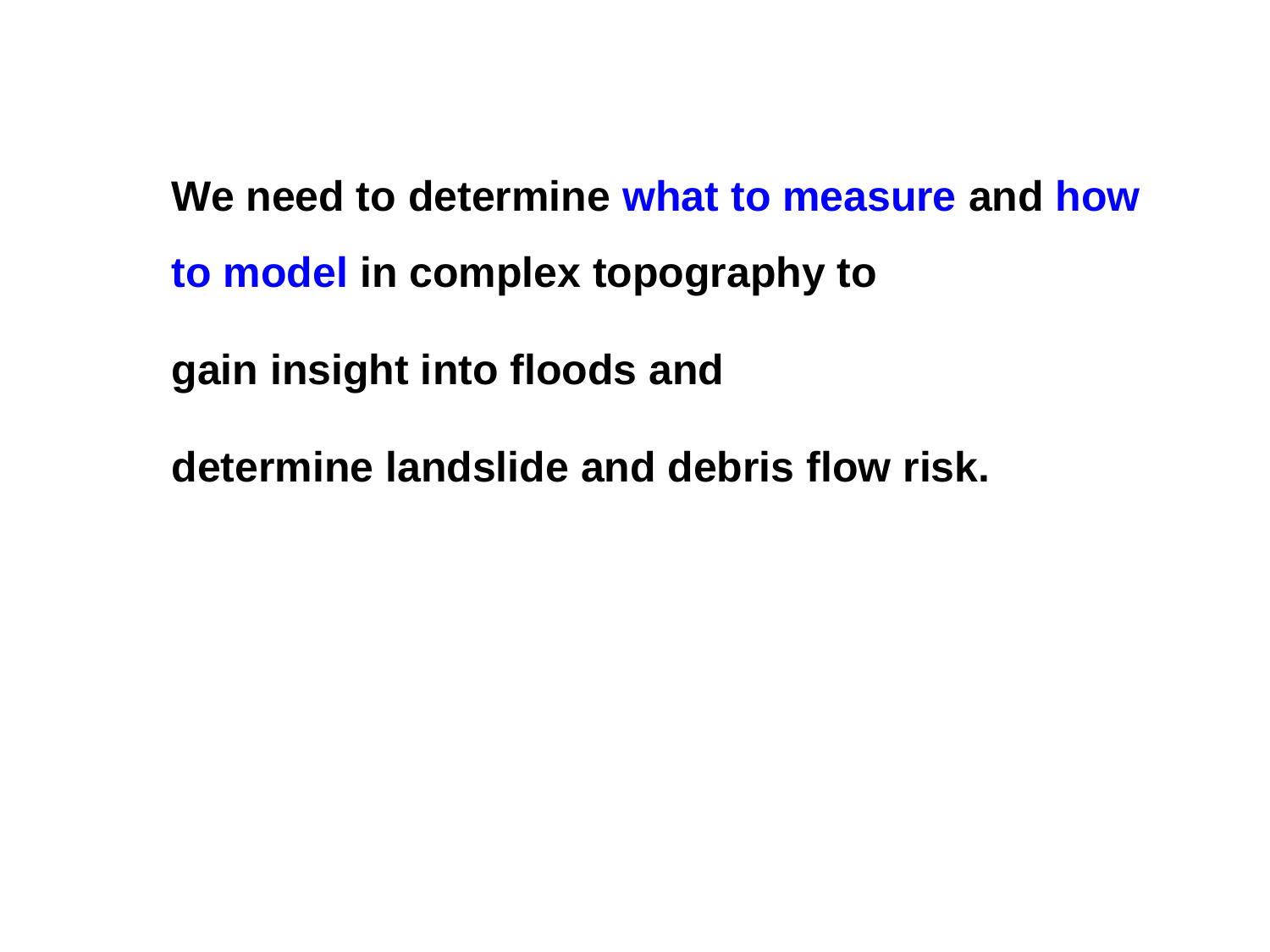

We need to determine what to measure and how to model in complex topography to
gain insight into floods and
determine landslide and debris flow risk.